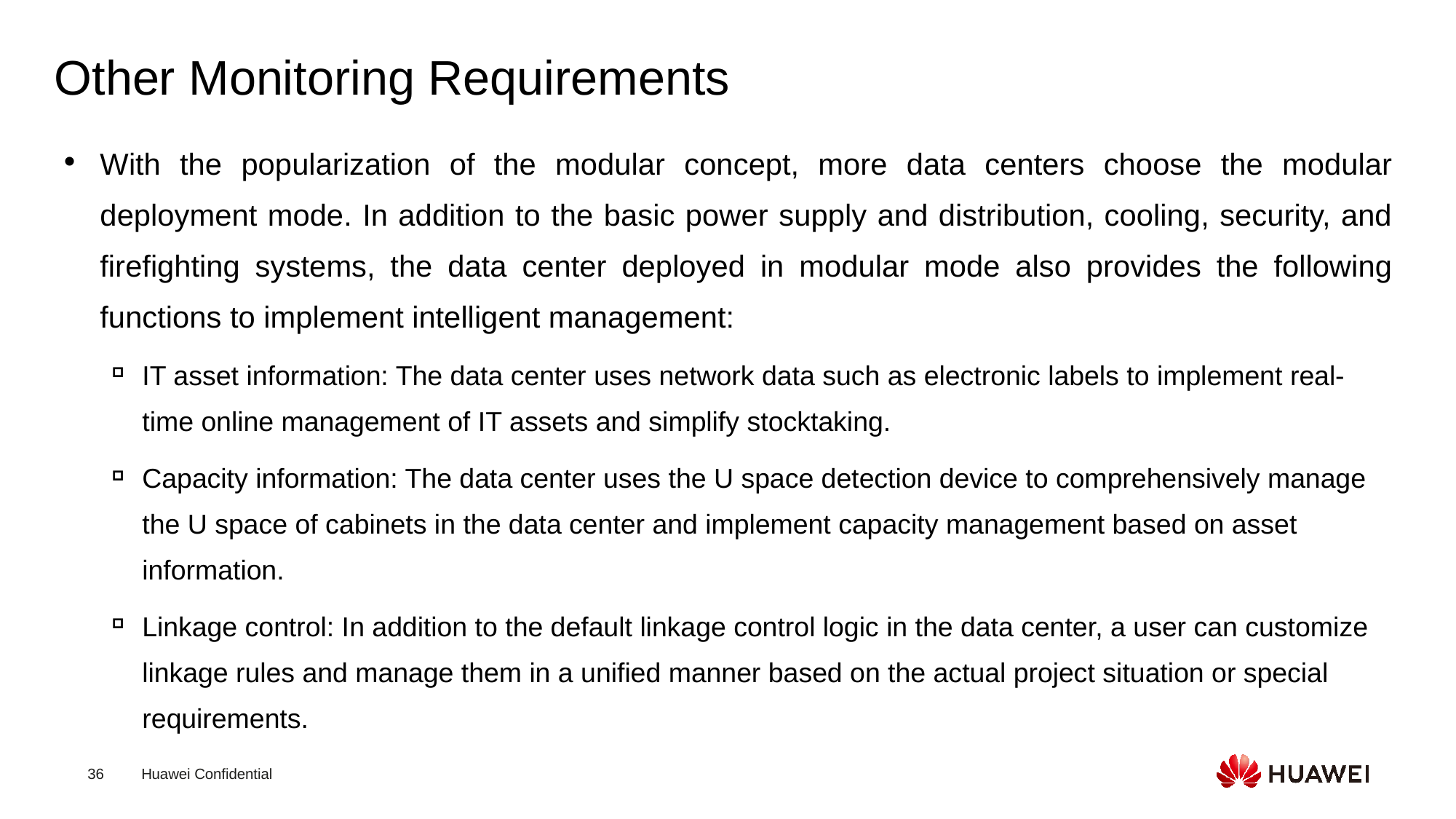

# Other Monitoring Requirements
With the popularization of the modular concept, more data centers choose the modular deployment mode. In addition to the basic power supply and distribution, cooling, security, and firefighting systems, the data center deployed in modular mode also provides the following functions to implement intelligent management:
IT asset information: The data center uses network data such as electronic labels to implement real-time online management of IT assets and simplify stocktaking.
Capacity information: The data center uses the U space detection device to comprehensively manage the U space of cabinets in the data center and implement capacity management based on asset information.
Linkage control: In addition to the default linkage control logic in the data center, a user can customize linkage rules and manage them in a unified manner based on the actual project situation or special requirements.